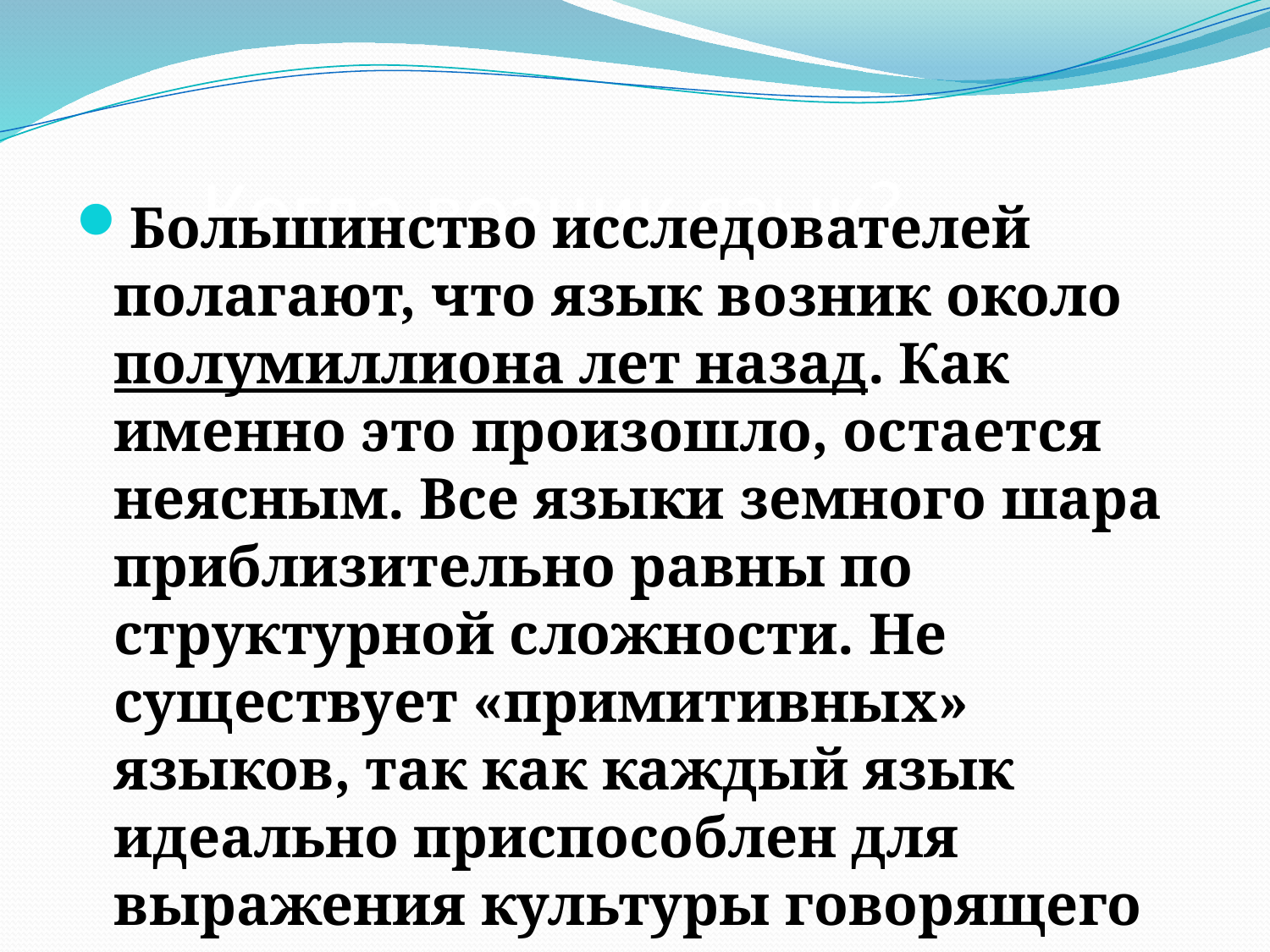

# Когда возник язык?
Большинство исследователей полагают, что язык возник около полумиллиона лет назад. Как именно это произошло, остается неясным. Все языки земного шара приблизительно равны по структурной сложности. Не существует «примитивных» языков, так как каждый язык идеально приспособлен для выражения культуры говорящего на нем народа.